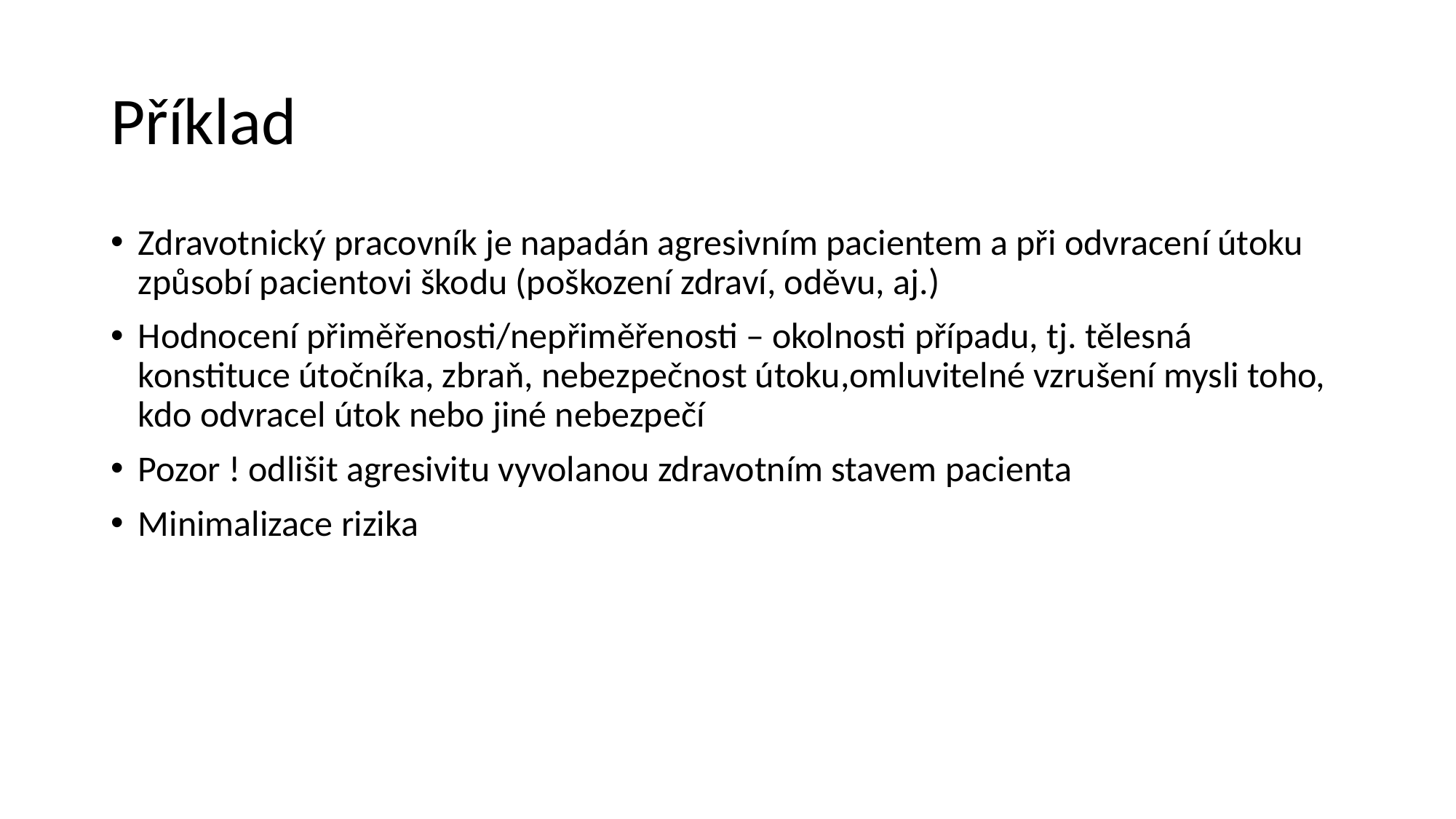

# Příklad
Zdravotnický pracovník je napadán agresivním pacientem a při odvracení útoku způsobí pacientovi škodu (poškození zdraví, oděvu, aj.)
Hodnocení přiměřenosti/nepřiměřenosti – okolnosti případu, tj. tělesná konstituce útočníka, zbraň, nebezpečnost útoku,omluvitelné vzrušení mysli toho, kdo odvracel útok nebo jiné nebezpečí
Pozor ! odlišit agresivitu vyvolanou zdravotním stavem pacienta
Minimalizace rizika